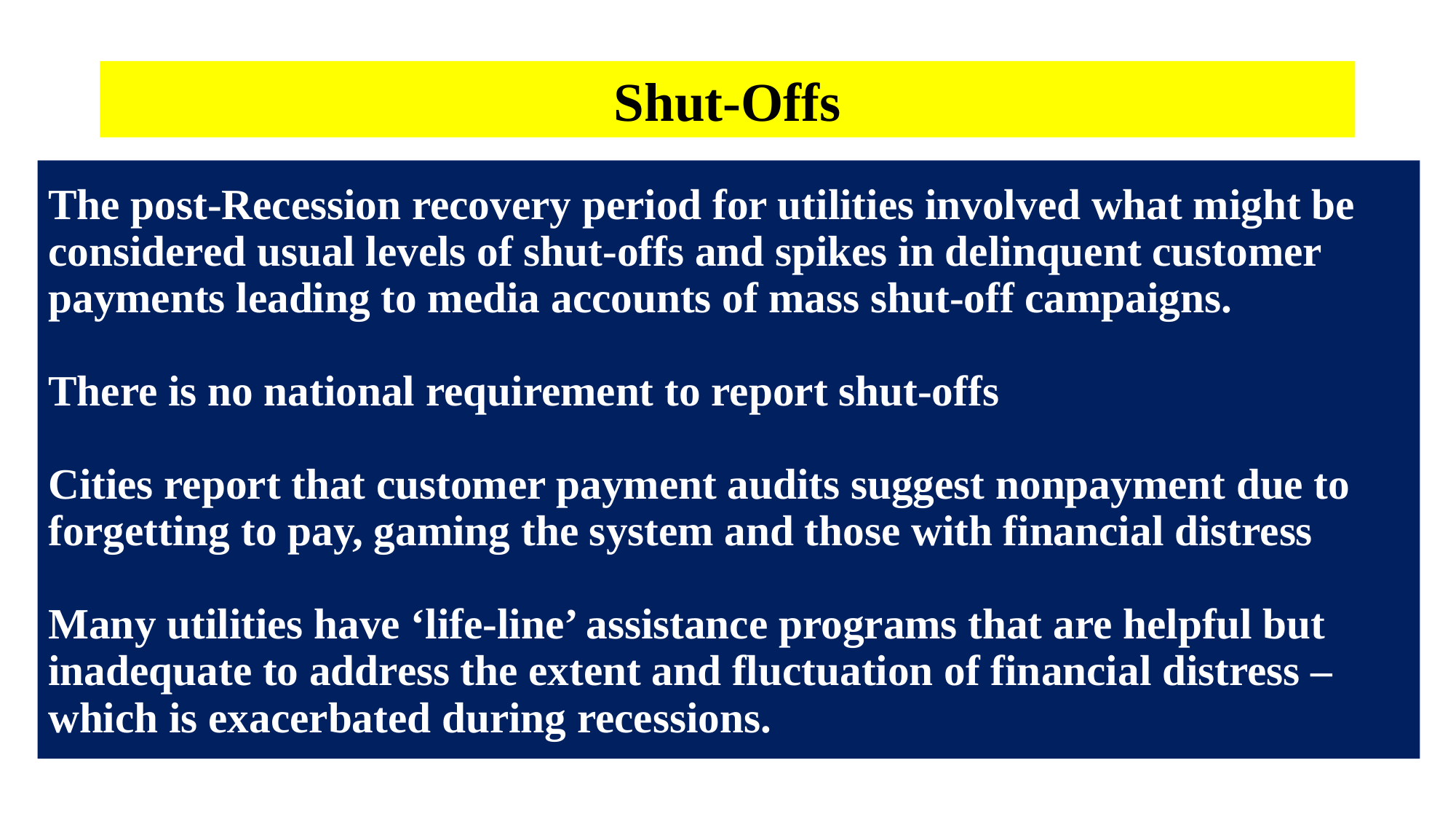

Shut-Offs

The post-Recession recovery period for utilities involved what might be considered usual levels of shut-offs and spikes in delinquent customer payments leading to media accounts of mass shut-off campaigns.

There is no national requirement to report shut-offs

Cities report that customer payment audits suggest nonpayment due to forgetting to pay, gaming the system and those with financial distress

Many utilities have ‘life-line’ assistance programs that are helpful but inadequate to address the extent and fluctuation of financial distress – which is exacerbated during recessions.